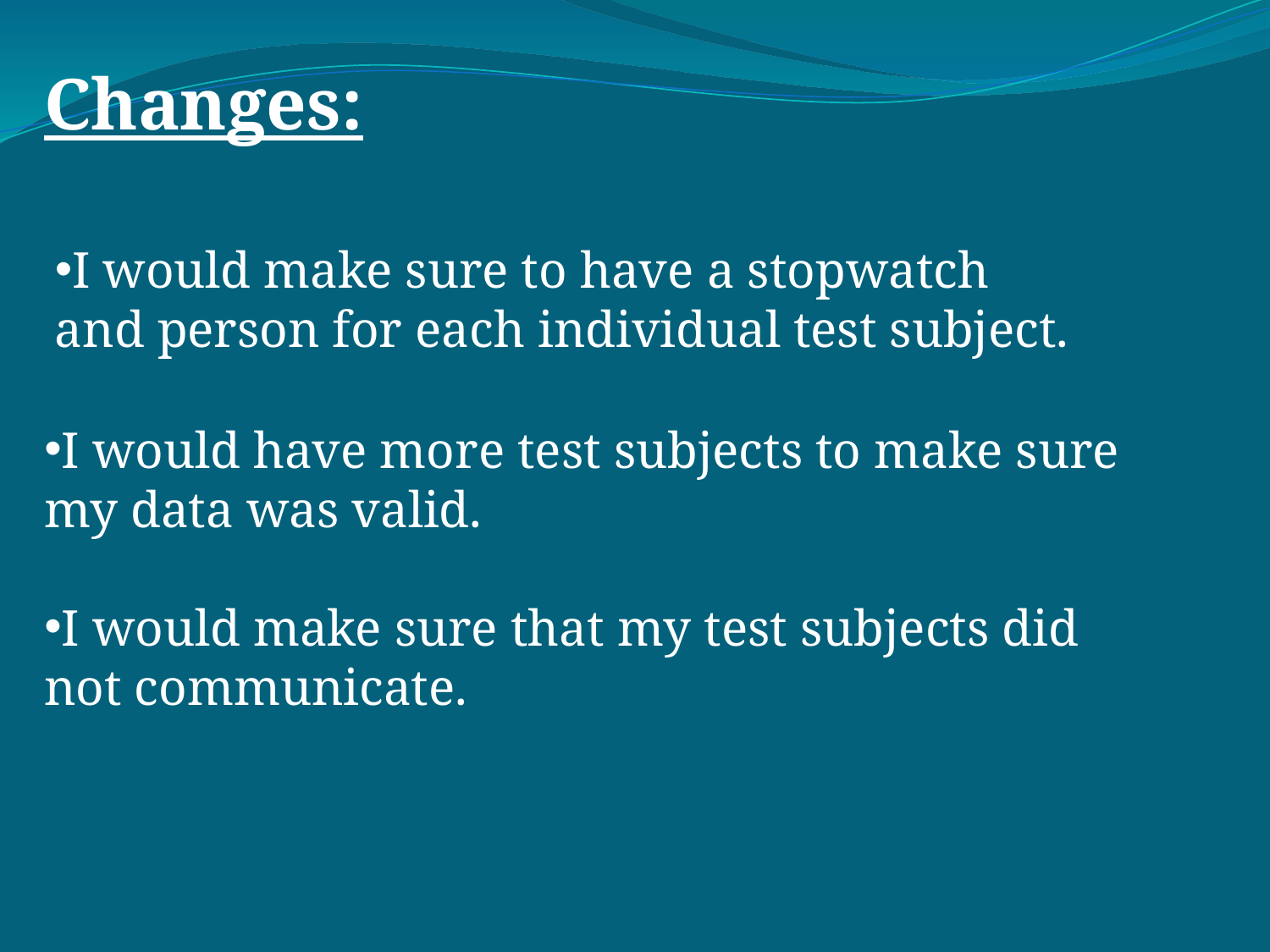

Changes:
I would make sure to have a stopwatch and person for each individual test subject.

I would have more test subjects to make sure my data was valid.

I would make sure that my test subjects did not communicate.